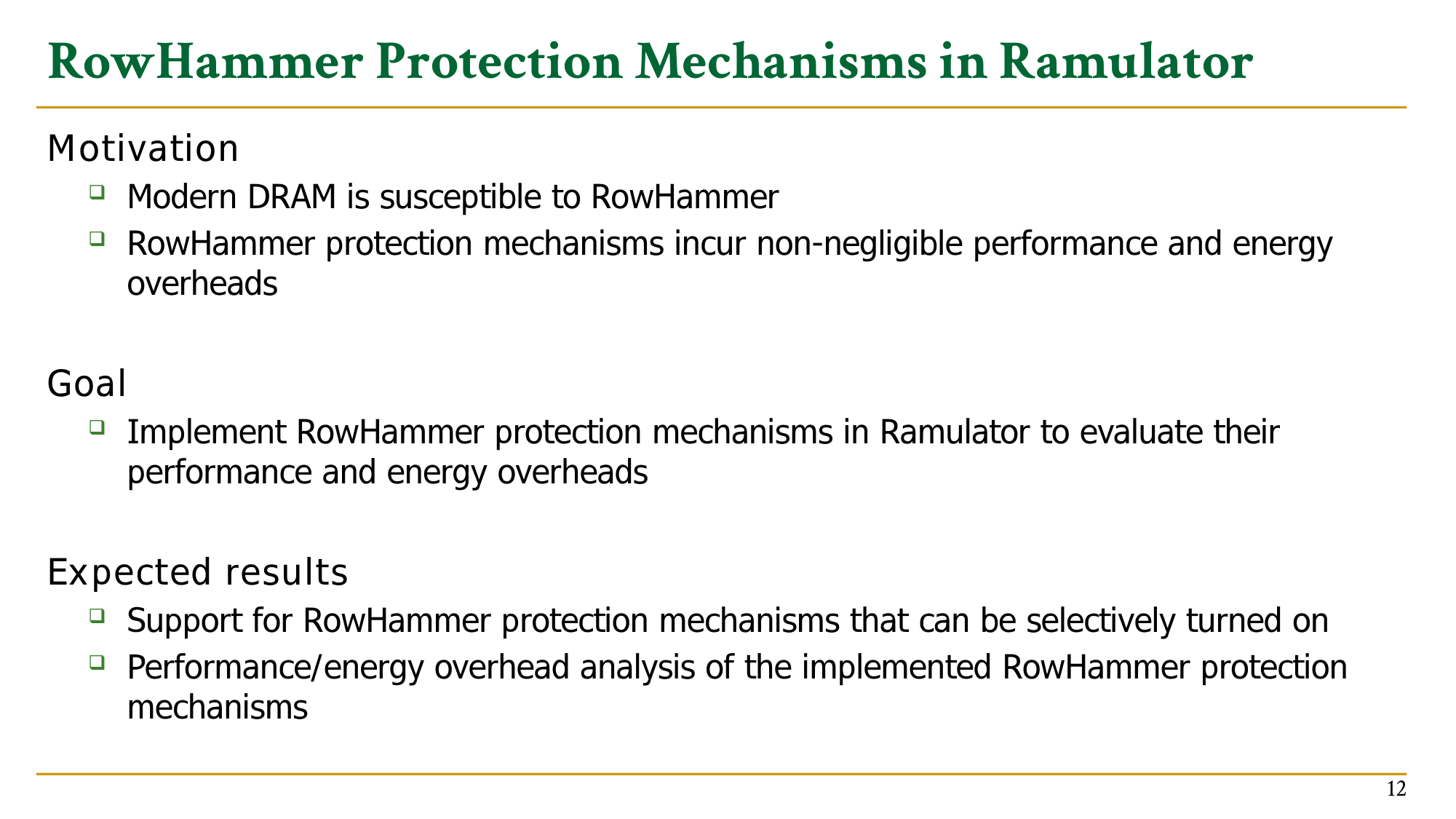

# RowHammer Protection Mechanisms in Ramulator
Motivation
Modern DRAM is susceptible to RowHammer
RowHammer protection mechanisms incur non-negligible performance and energy overheads

Goal
Implement RowHammer protection mechanisms in Ramulator to evaluate their performance and energy overheads

Expected results
Support for RowHammer protection mechanisms that can be selectively turned on
Performance/energy overhead analysis of the implemented RowHammer protection mechanisms
12